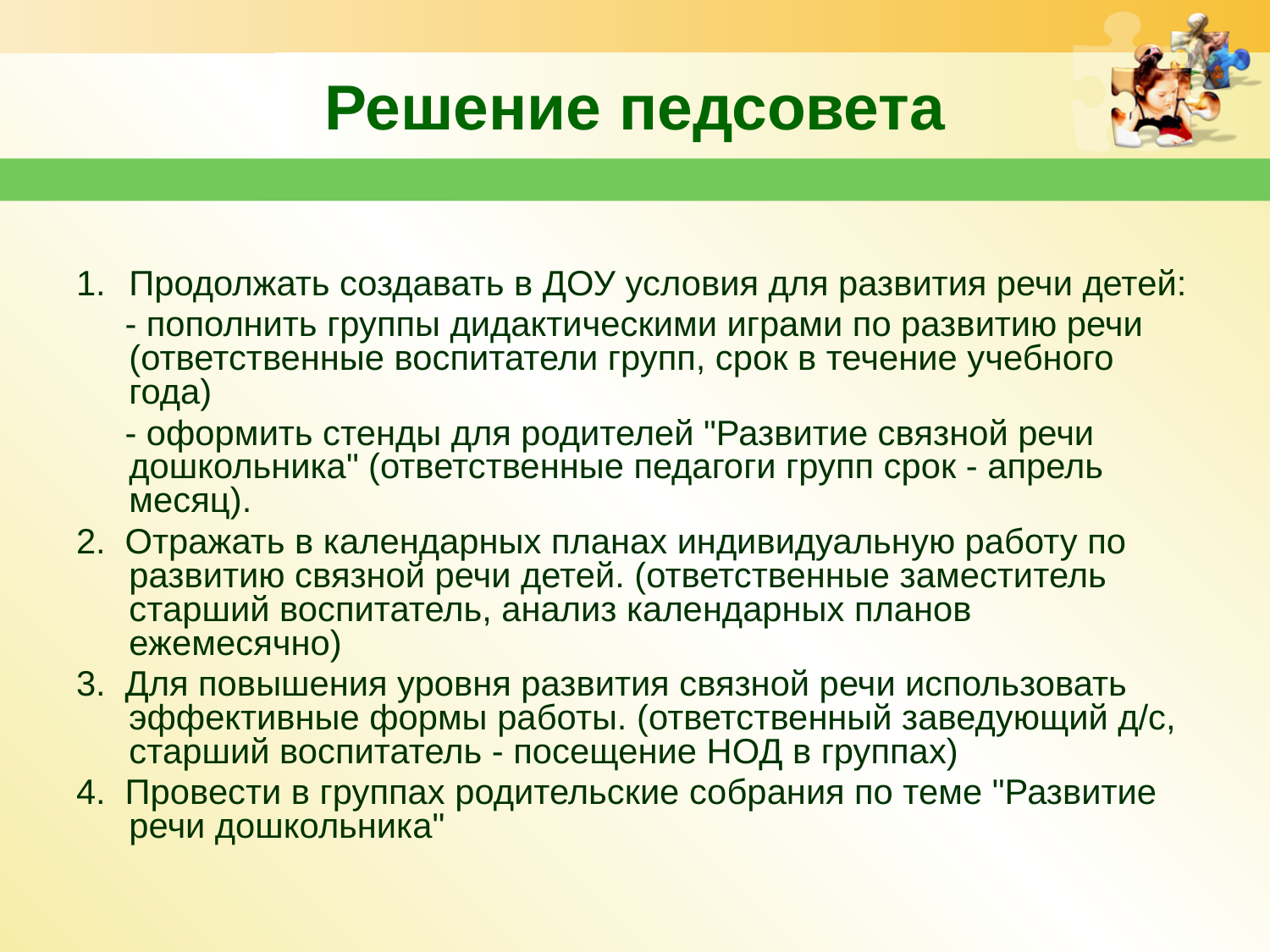

Решение педсовета

Продолжать создавать в ДОУ условия для развития речи детей:
     - пополнить группы дидактическими играми по развитию речи (ответственные воспитатели групп, срок в течение учебного года)
     - оформить стенды для родителей "Развитие связной речи дошкольника" (ответственные педагоги групп срок - апрель месяц).
2.  Отражать в календарных планах индивидуальную работу по развитию связной речи детей. (ответственные заместитель старший воспитатель, анализ календарных планов ежемесячно)
3.  Для повышения уровня развития связной речи использовать эффективные формы работы. (ответственный заведующий д/с, старший воспитатель - посещение НОД в группах)
4.  Провести в группах родительские собрания по теме "Развитие речи дошкольника"